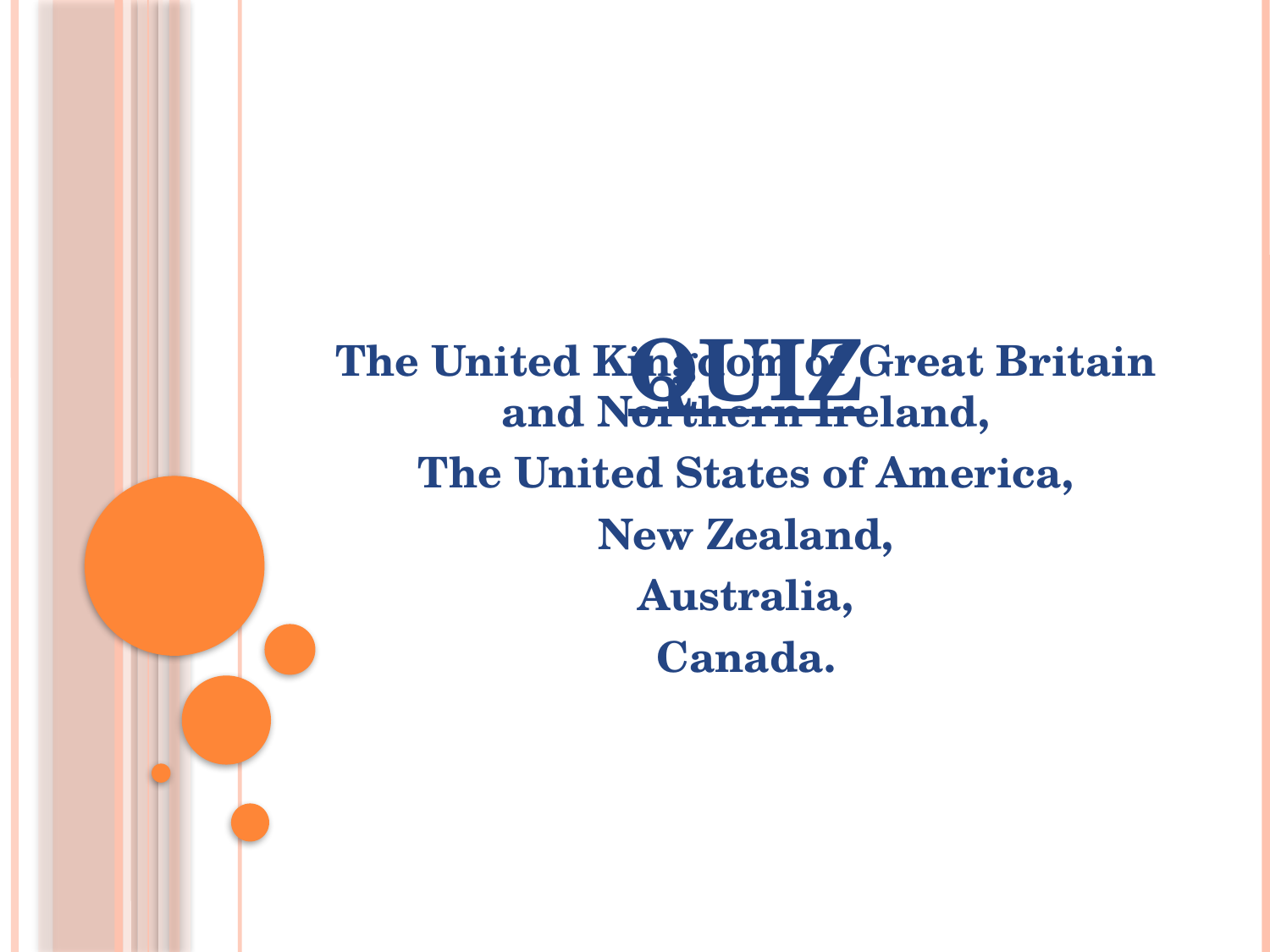

# QUIZ
The United Kingdom of Great Britain and Northern Ireland,
The United States of America,
New Zealand,
Australia,
Canada.